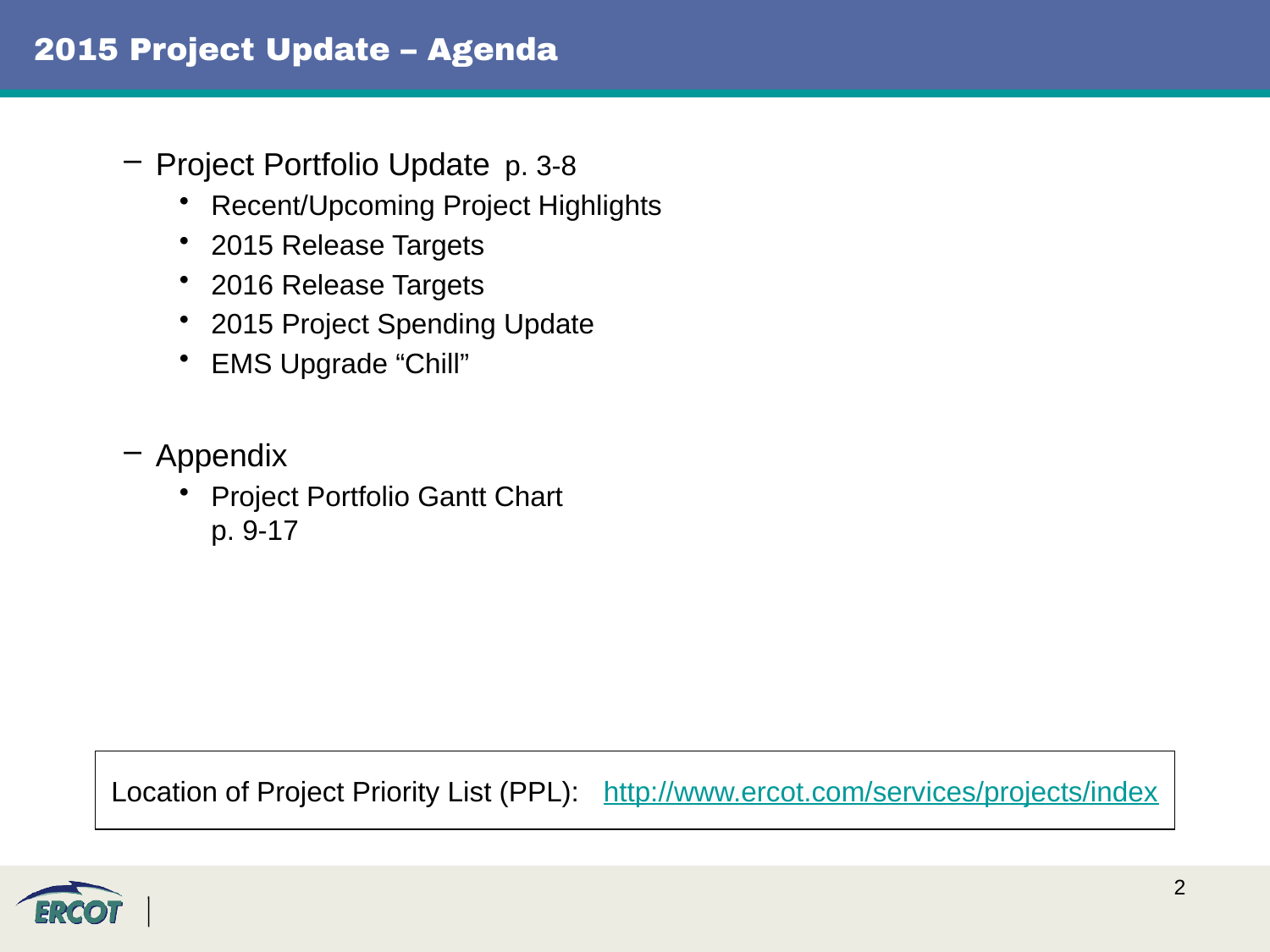

# 2015 Project Update – Agenda
Project Portfolio Update	p. 3-8
Recent/Upcoming Project Highlights
2015 Release Targets
2016 Release Targets
2015 Project Spending Update
EMS Upgrade “Chill”

Appendix
Project Portfolio Gantt Chart	p. 9-17

Location of Project Priority List (PPL):   http://www.ercot.com/services/projects/index